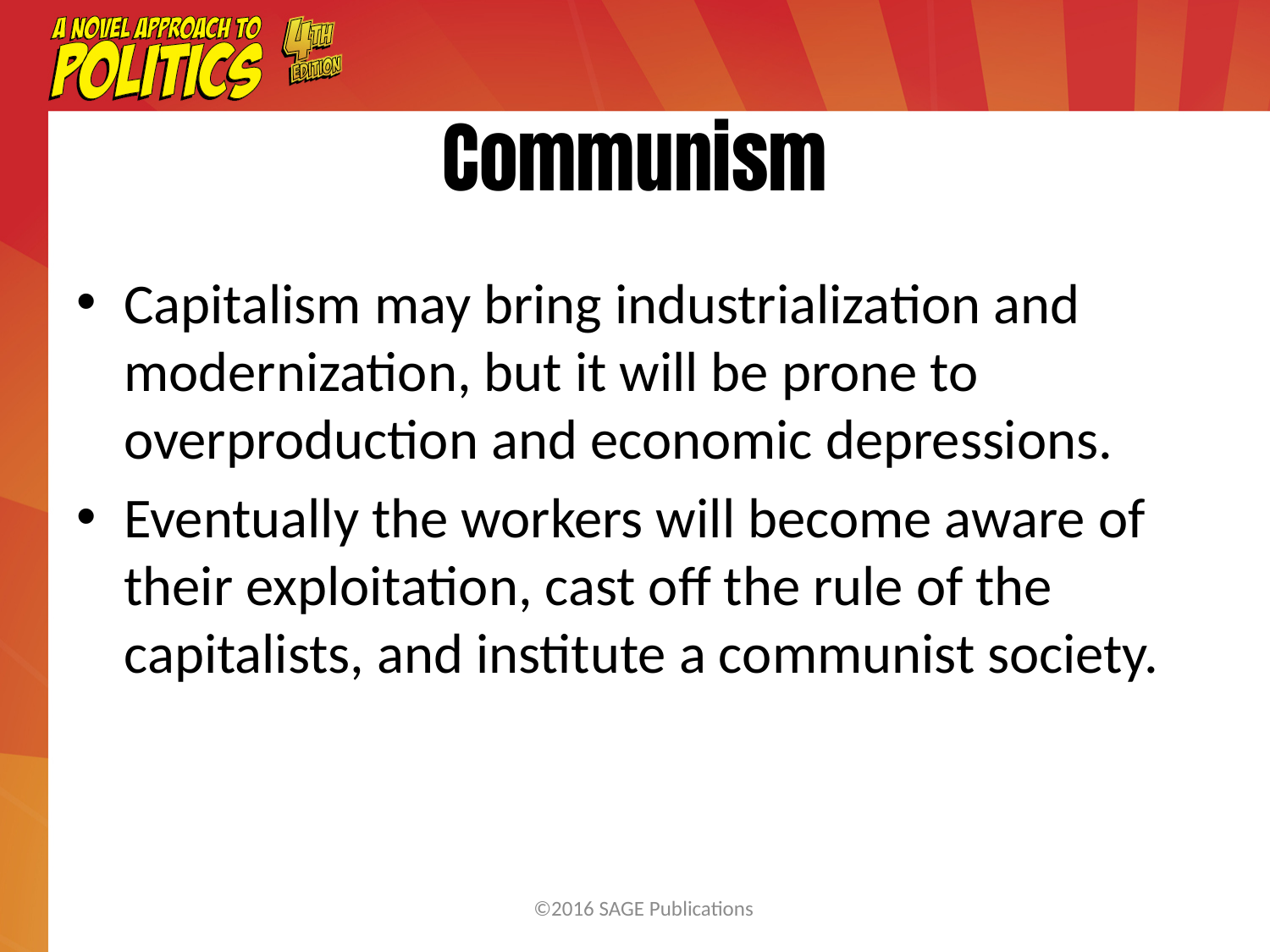

Communism
Capitalism may bring industrialization and modernization, but it will be prone to overproduction and economic depressions.
Eventually the workers will become aware of their exploitation, cast off the rule of the capitalists, and institute a communist society.